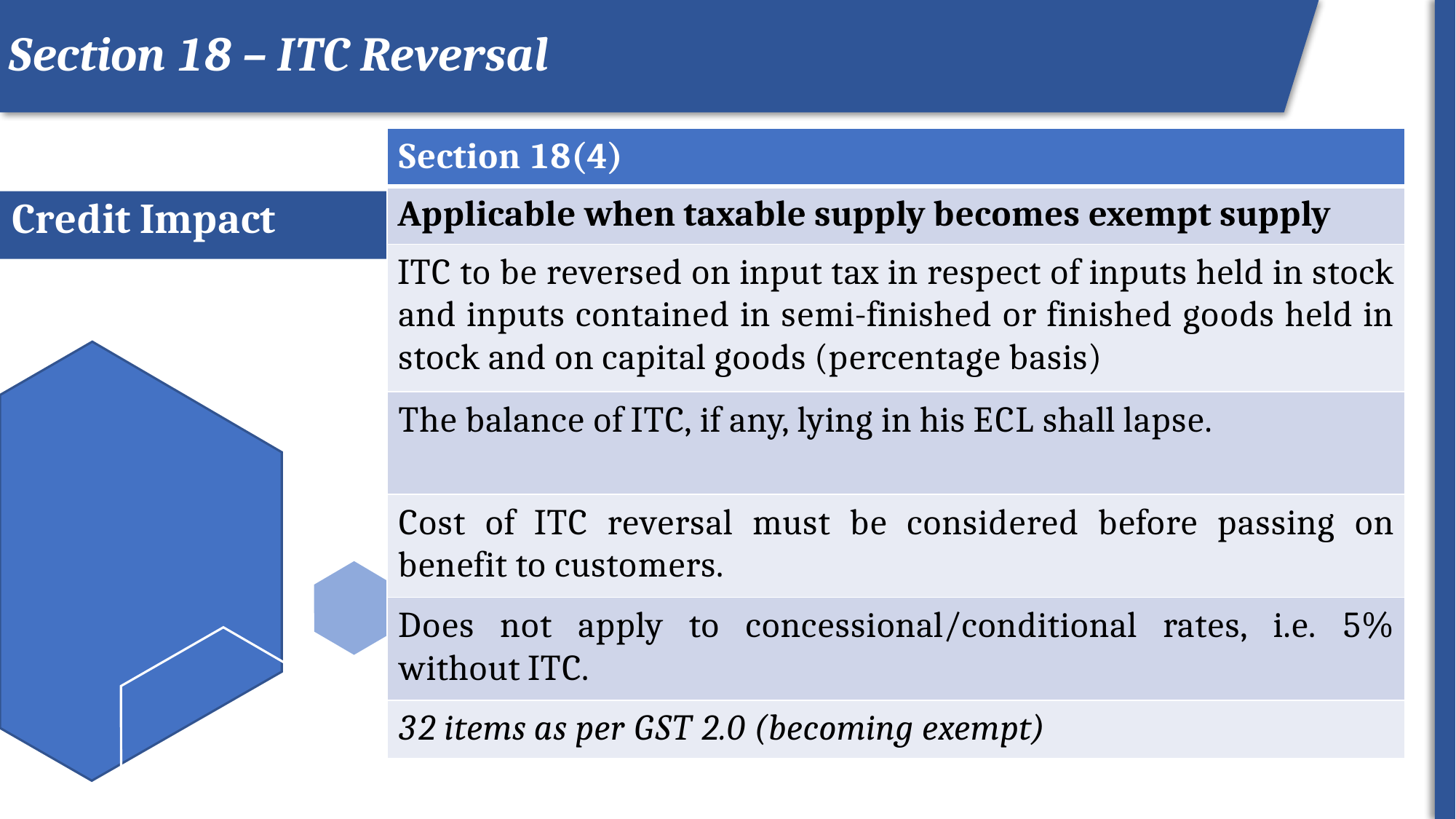

Section 18 – ITC Reversal
ROI
| Section 18(4) |
| --- |
| Applicable when taxable supply becomes exempt supply |
| ITC to be reversed on input tax in respect of inputs held in stock and inputs contained in semi-finished or finished goods held in stock and on capital goods (percentage basis) |
| The balance of ITC, if any, lying in his ECL shall lapse. |
| Cost of ITC reversal must be considered before passing on benefit to customers. |
| Does not apply to concessional/conditional rates, i.e. 5% without ITC. |
| 32 items as per GST 2.0 (becoming exempt) |
# Credit Impact
29